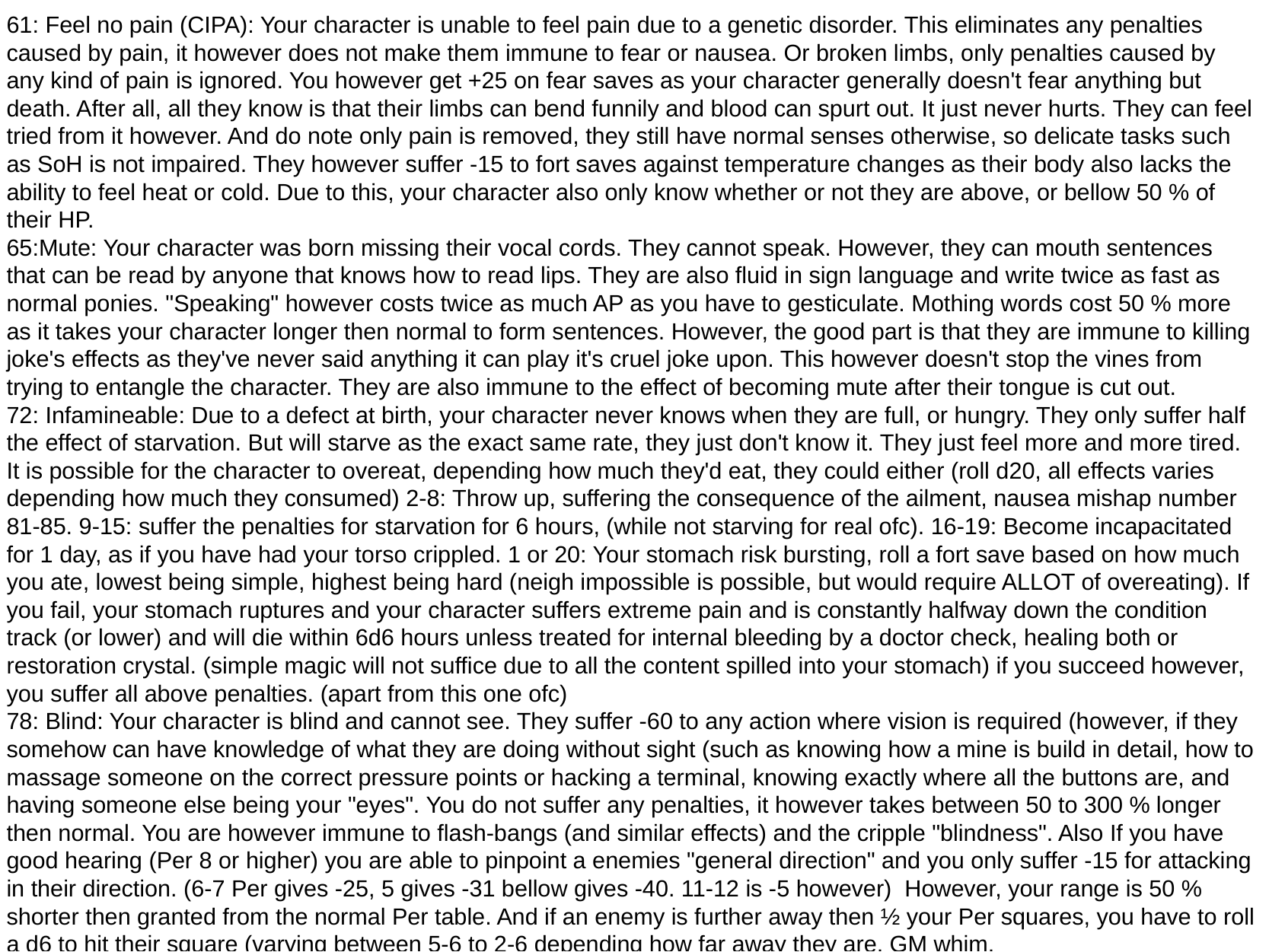

61: Feel no pain (CIPA): Your character is unable to feel pain due to a genetic disorder. This eliminates any penalties caused by pain, it however does not make them immune to fear or nausea. Or broken limbs, only penalties caused by any kind of pain is ignored. You however get +25 on fear saves as your character generally doesn't fear anything but death. After all, all they know is that their limbs can bend funnily and blood can spurt out. It just never hurts. They can feel tried from it however. And do note only pain is removed, they still have normal senses otherwise, so delicate tasks such as SoH is not impaired. They however suffer -15 to fort saves against temperature changes as their body also lacks the ability to feel heat or cold. Due to this, your character also only know whether or not they are above, or bellow 50 % of their HP.
65:Mute: Your character was born missing their vocal cords. They cannot speak. However, they can mouth sentences that can be read by anyone that knows how to read lips. They are also fluid in sign language and write twice as fast as normal ponies. "Speaking" however costs twice as much AP as you have to gesticulate. Mothing words cost 50 % more as it takes your character longer then normal to form sentences. However, the good part is that they are immune to killing joke's effects as they've never said anything it can play it's cruel joke upon. This however doesn't stop the vines from trying to entangle the character. They are also immune to the effect of becoming mute after their tongue is cut out.
72: Infamineable: Due to a defect at birth, your character never knows when they are full, or hungry. They only suffer half the effect of starvation. But will starve as the exact same rate, they just don't know it. They just feel more and more tired. It is possible for the character to overeat, depending how much they'd eat, they could either (roll d20, all effects varies depending how much they consumed) 2-8: Throw up, suffering the consequence of the ailment, nausea mishap number 81-85. 9-15: suffer the penalties for starvation for 6 hours, (while not starving for real ofc). 16-19: Become incapacitated for 1 day, as if you have had your torso crippled. 1 or 20: Your stomach risk bursting, roll a fort save based on how much you ate, lowest being simple, highest being hard (neigh impossible is possible, but would require ALLOT of overeating). If you fail, your stomach ruptures and your character suffers extreme pain and is constantly halfway down the condition track (or lower) and will die within 6d6 hours unless treated for internal bleeding by a doctor check, healing both or restoration crystal. (simple magic will not suffice due to all the content spilled into your stomach) if you succeed however, you suffer all above penalties. (apart from this one ofc)
78: Blind: Your character is blind and cannot see. They suffer -60 to any action where vision is required (however, if they somehow can have knowledge of what they are doing without sight (such as knowing how a mine is build in detail, how to massage someone on the correct pressure points or hacking a terminal, knowing exactly where all the buttons are, and having someone else being your "eyes". You do not suffer any penalties, it however takes between 50 to 300 % longer then normal. You are however immune to flash-bangs (and similar effects) and the cripple "blindness". Also If you have good hearing (Per 8 or higher) you are able to pinpoint a enemies "general direction" and you only suffer -15 for attacking in their direction. (6-7 Per gives -25, 5 gives -31 bellow gives -40. 11-12 is -5 however)  However, your range is 50 % shorter then granted from the normal Per table. And if an enemy is further away then ½ your Per squares, you have to roll a d6 to hit their square (varying between 5-6 to 2-6 depending how far away they are. GM whim.